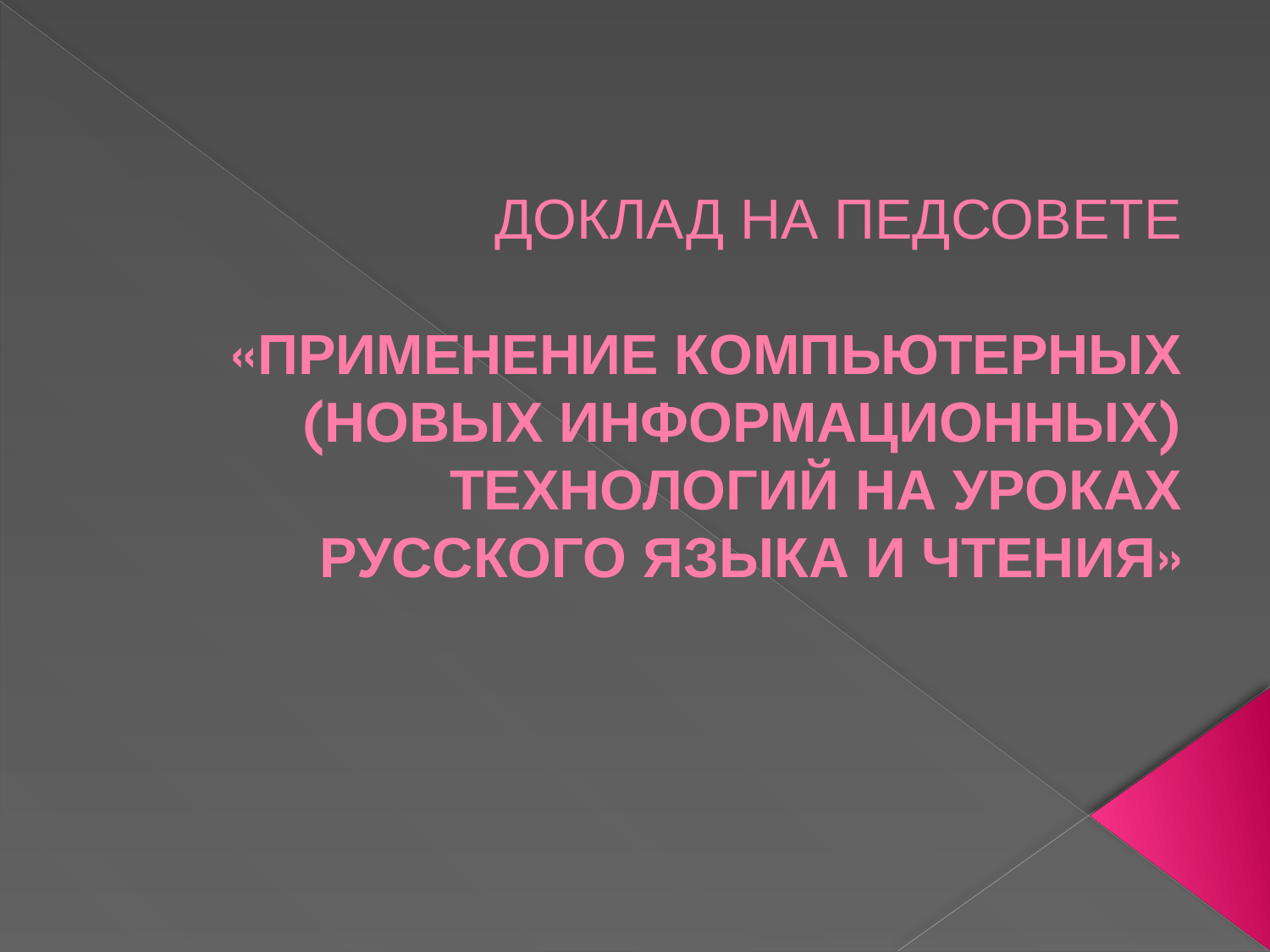

# ДОКЛАД НА ПЕДСОВЕТЕ «ПРИМЕНЕНИЕ КОМПЬЮТЕРНЫХ (НОВЫХ ИНФОРМАЦИОННЫХ) ТЕХНОЛОГИЙ НА УРОКАХ РУССКОГО ЯЗЫКА И ЧТЕНИЯ»